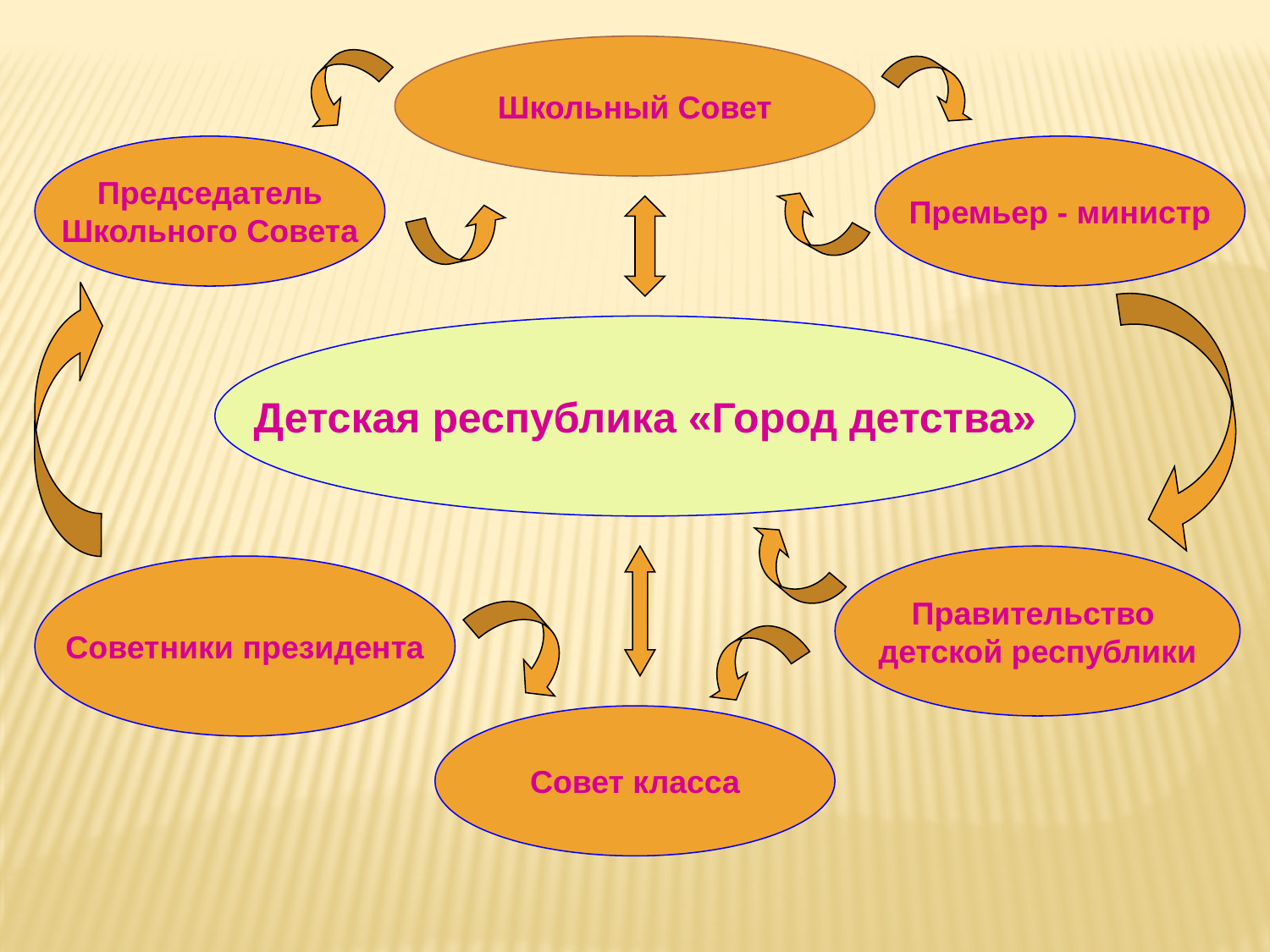

Школьный Совет

Председатель
Школьного Совета
Премьер - министр

Детская республика «Город детства»

Правительство
детской республики
Советники президента

Совет класса